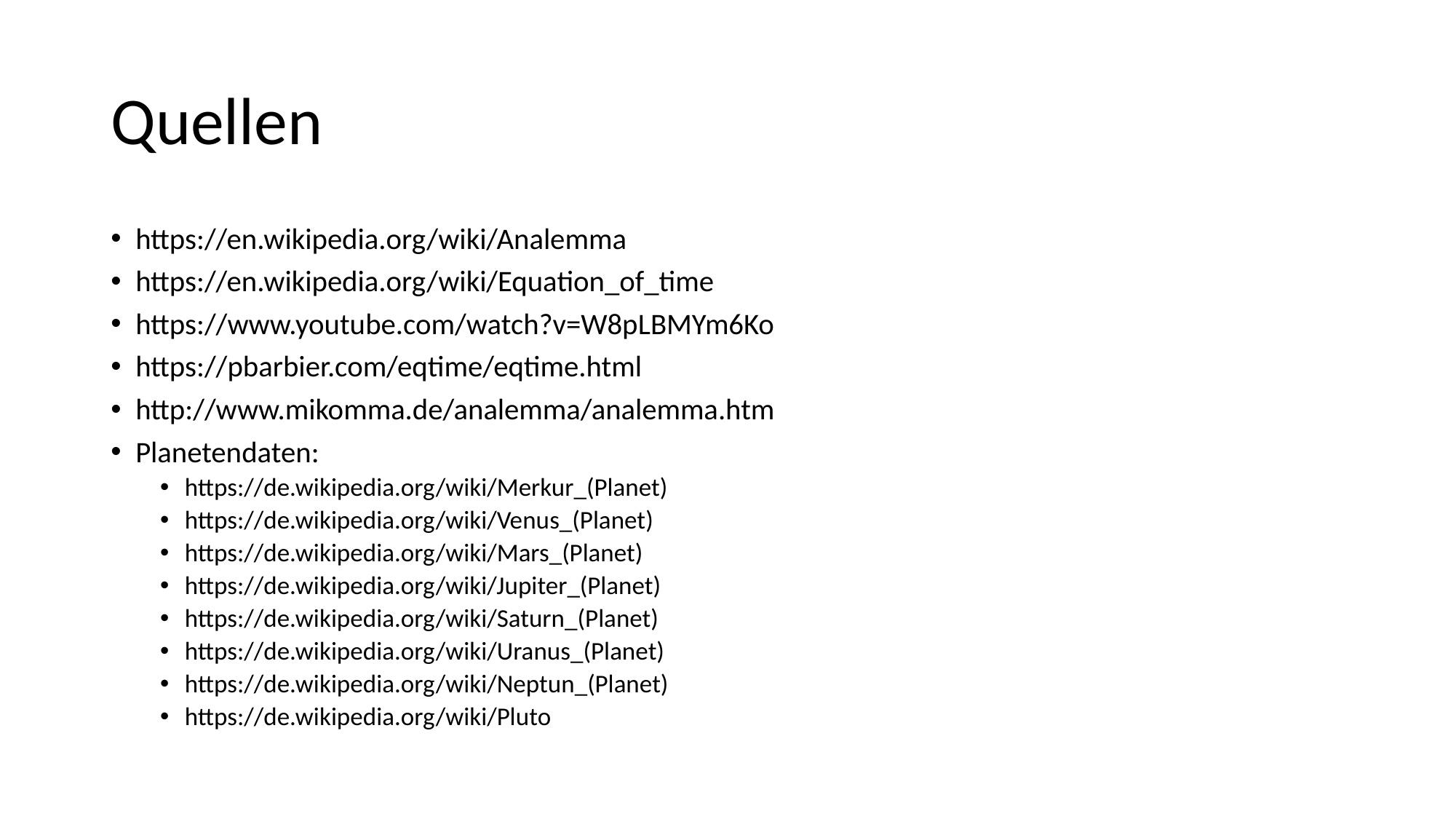

# Quellen
https://en.wikipedia.org/wiki/Analemma
https://en.wikipedia.org/wiki/Equation_of_time
https://www.youtube.com/watch?v=W8pLBMYm6Ko
https://pbarbier.com/eqtime/eqtime.html
http://www.mikomma.de/analemma/analemma.htm
Planetendaten:
https://de.wikipedia.org/wiki/Merkur_(Planet)
https://de.wikipedia.org/wiki/Venus_(Planet)
https://de.wikipedia.org/wiki/Mars_(Planet)
https://de.wikipedia.org/wiki/Jupiter_(Planet)
https://de.wikipedia.org/wiki/Saturn_(Planet)
https://de.wikipedia.org/wiki/Uranus_(Planet)
https://de.wikipedia.org/wiki/Neptun_(Planet)
https://de.wikipedia.org/wiki/Pluto